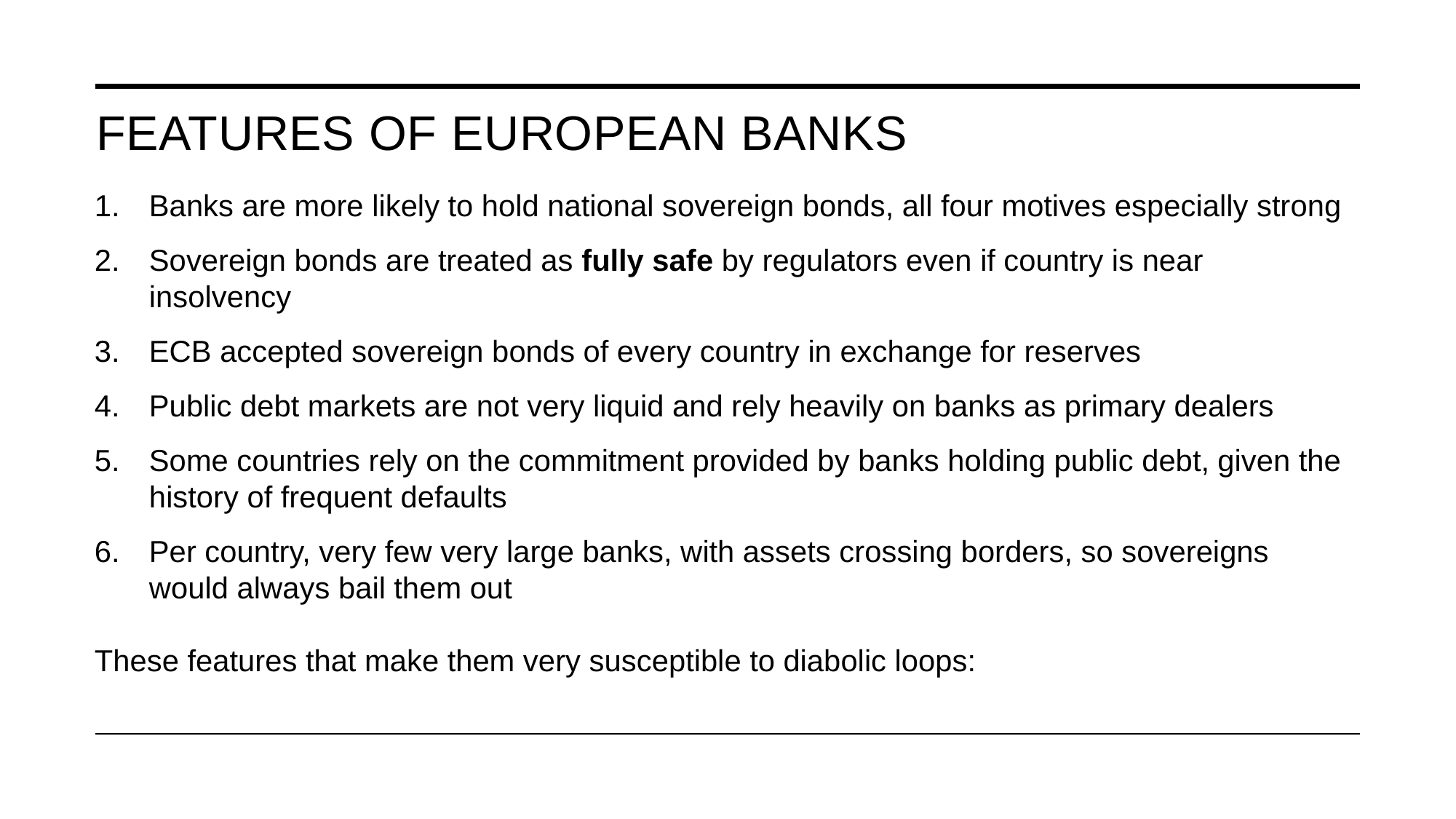

# Features of European banks
Banks are more likely to hold national sovereign bonds, all four motives especially strong
Sovereign bonds are treated as fully safe by regulators even if country is near insolvency
ECB accepted sovereign bonds of every country in exchange for reserves
Public debt markets are not very liquid and rely heavily on banks as primary dealers
Some countries rely on the commitment provided by banks holding public debt, given the history of frequent defaults
Per country, very few very large banks, with assets crossing borders, so sovereigns would always bail them out
These features that make them very susceptible to diabolic loops: